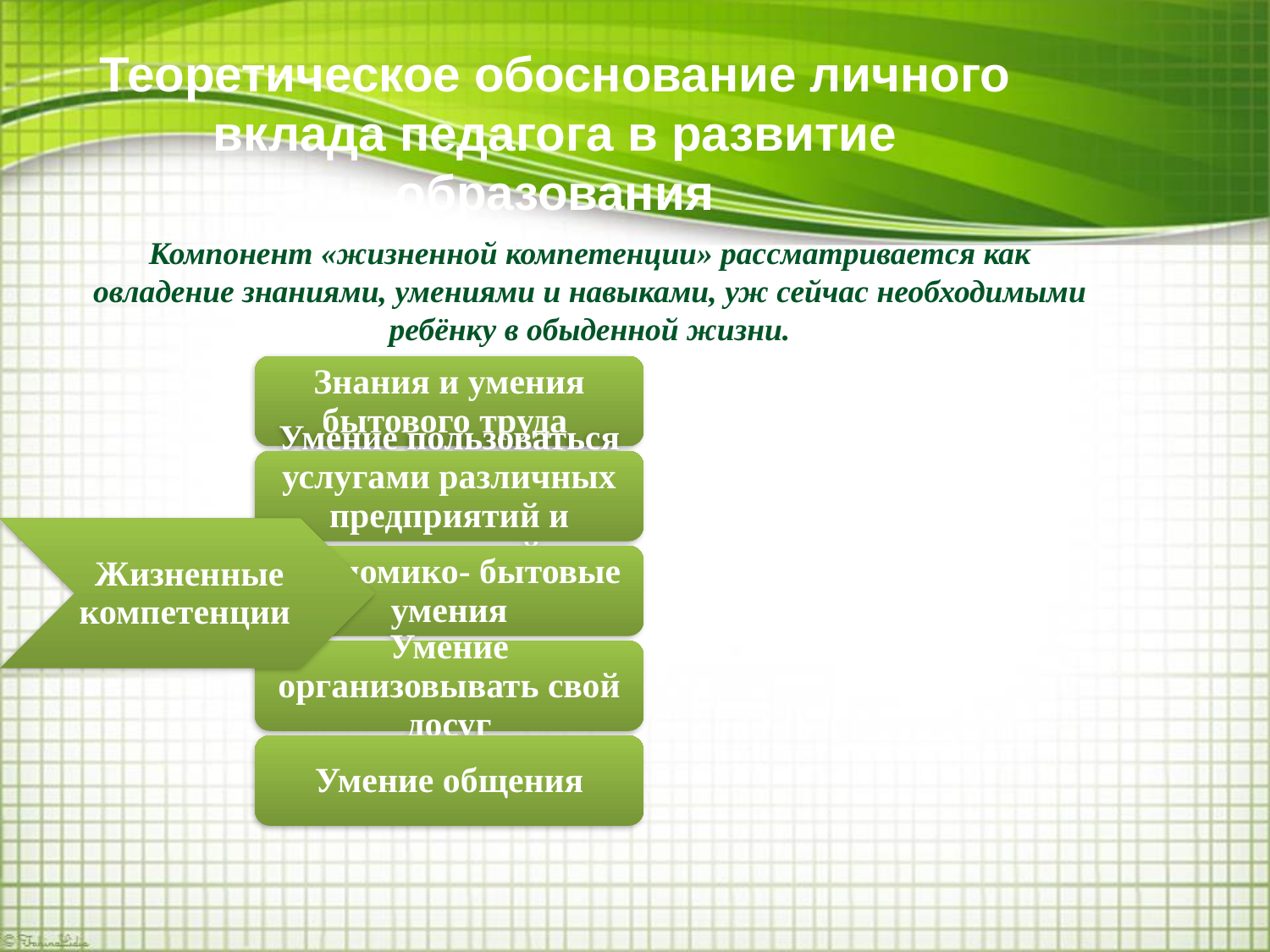

Теоретическое обоснование личного вклада педагога в развитие образования

Компонент «жизненной компетенции» рассматривается как овладение знаниями, умениями и навыками, уж сейчас необходимыми ребёнку в обыденной жизни.
Знания и умения бытового труда
Умение пользоваться услугами различных предприятий и учреждений
Экономико- бытовые умения
Умение общения
Умение организовывать свой досуг
Жизненные компетенции